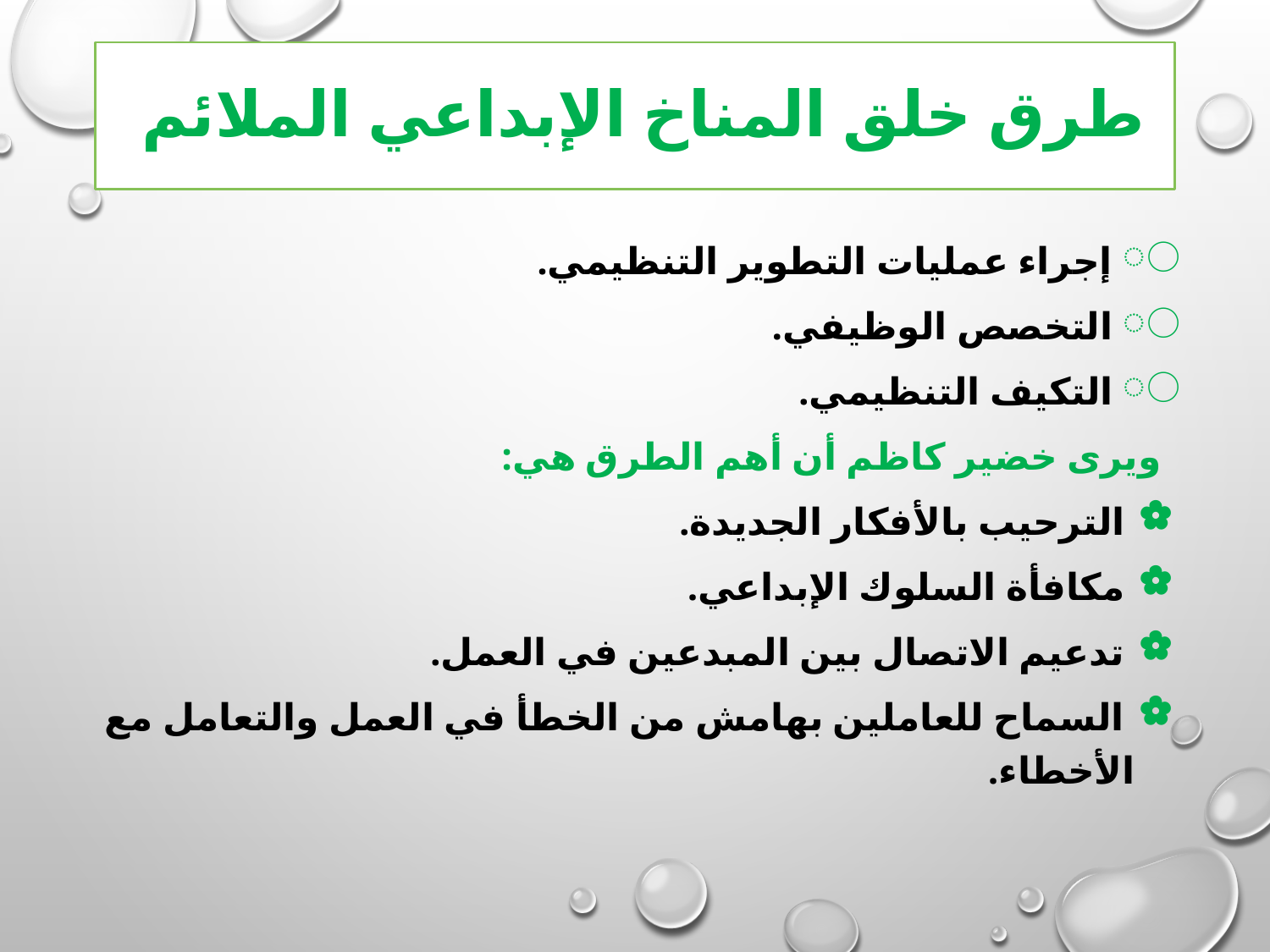

# طرق خلق المناخ الإبداعي الملائم
 إجراء عمليات التطوير التنظيمي.
 التخصص الوظيفي.
 التكيف التنظيمي.
ويرى خضير كاظم أن أهم الطرق هي:
 الترحيب بالأفكار الجديدة.
 مكافأة السلوك الإبداعي.
 تدعيم الاتصال بين المبدعين في العمل.
 السماح للعاملين بهامش من الخطأ في العمل والتعامل مع الأخطاء.